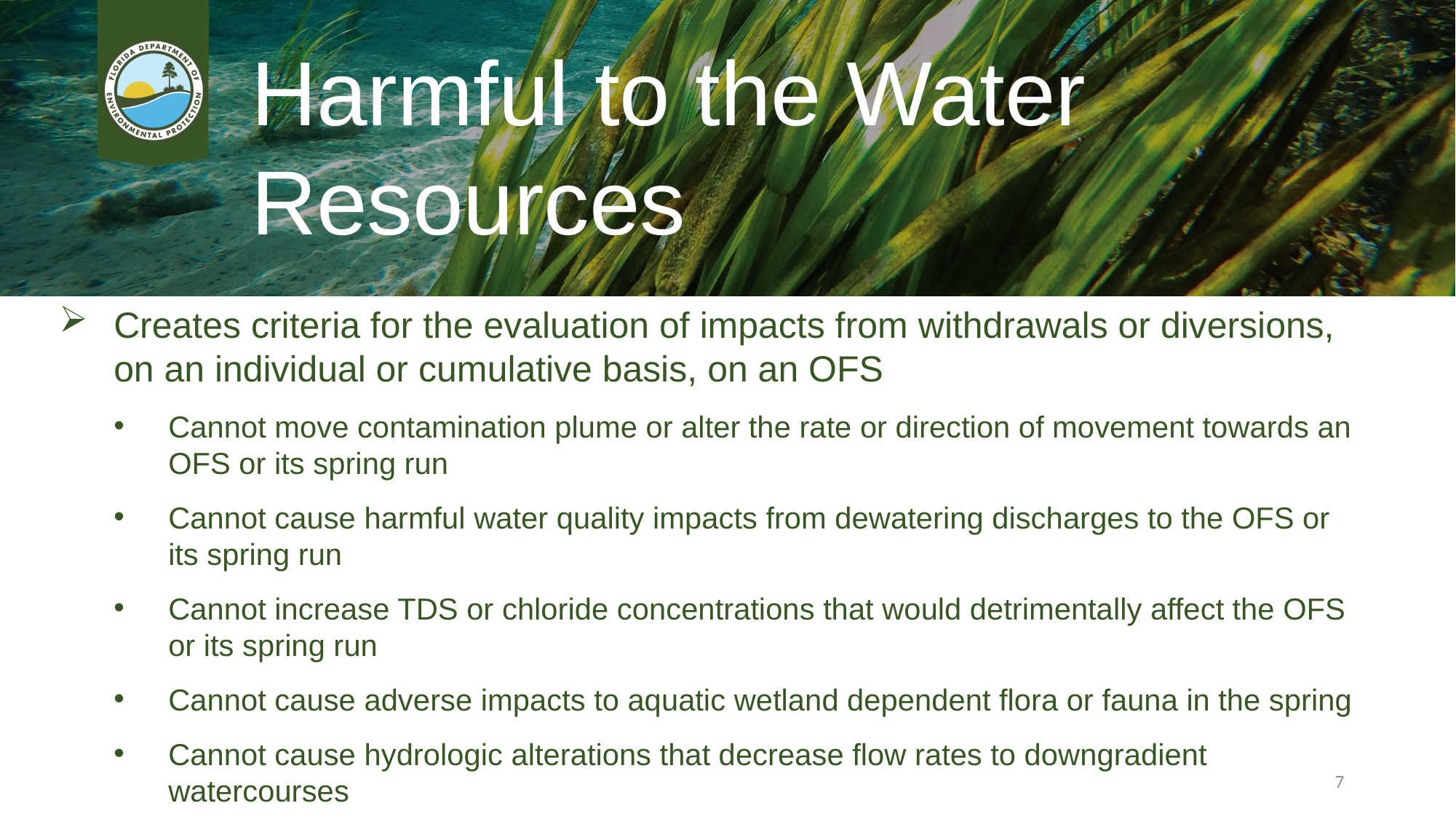

Harmful to the Water Resources
Creates criteria for the evaluation of impacts from withdrawals or diversions, on an individual or cumulative basis, on an OFS
Cannot move contamination plume or alter the rate or direction of movement towards an OFS or its spring run
Cannot cause harmful water quality impacts from dewatering discharges to the OFS or its spring run
Cannot increase TDS or chloride concentrations that would detrimentally affect the OFS or its spring run
Cannot cause adverse impacts to aquatic wetland dependent flora or fauna in the spring
Cannot cause hydrologic alterations that decrease flow rates to downgradient watercourses

7